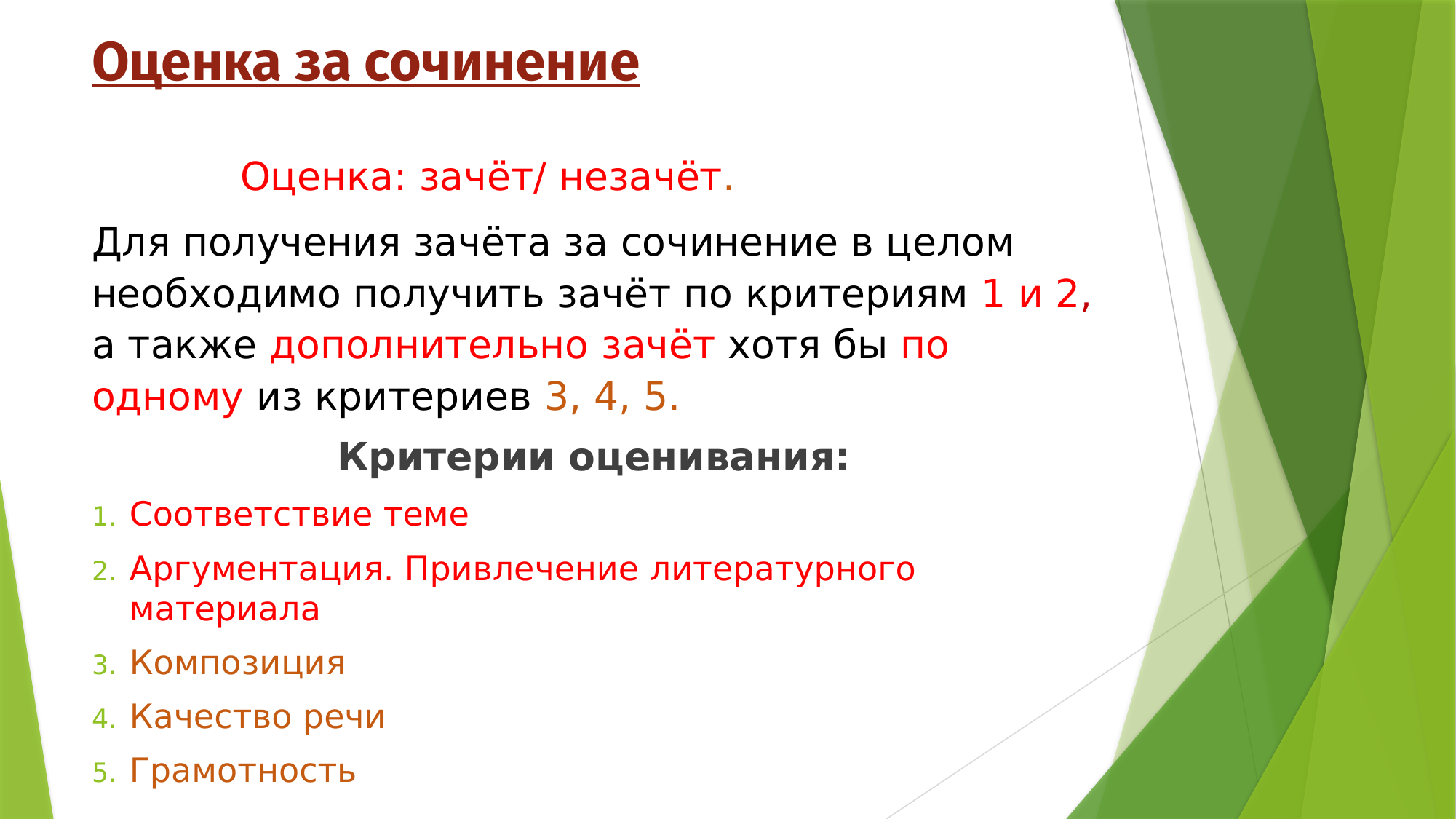

# Оценка за сочинение
            Оценка: зачёт/ незачёт.
Для получения зачёта за сочинение в целом необходимо получить зачёт по критериям 1 и 2, а также дополнительно зачёт хотя бы по одному из критериев 3, 4, 5.
Критерии оценивания:
Соответствие теме
Аргументация. Привлечение литературного материала
Композиция
Качество речи
Грамотность